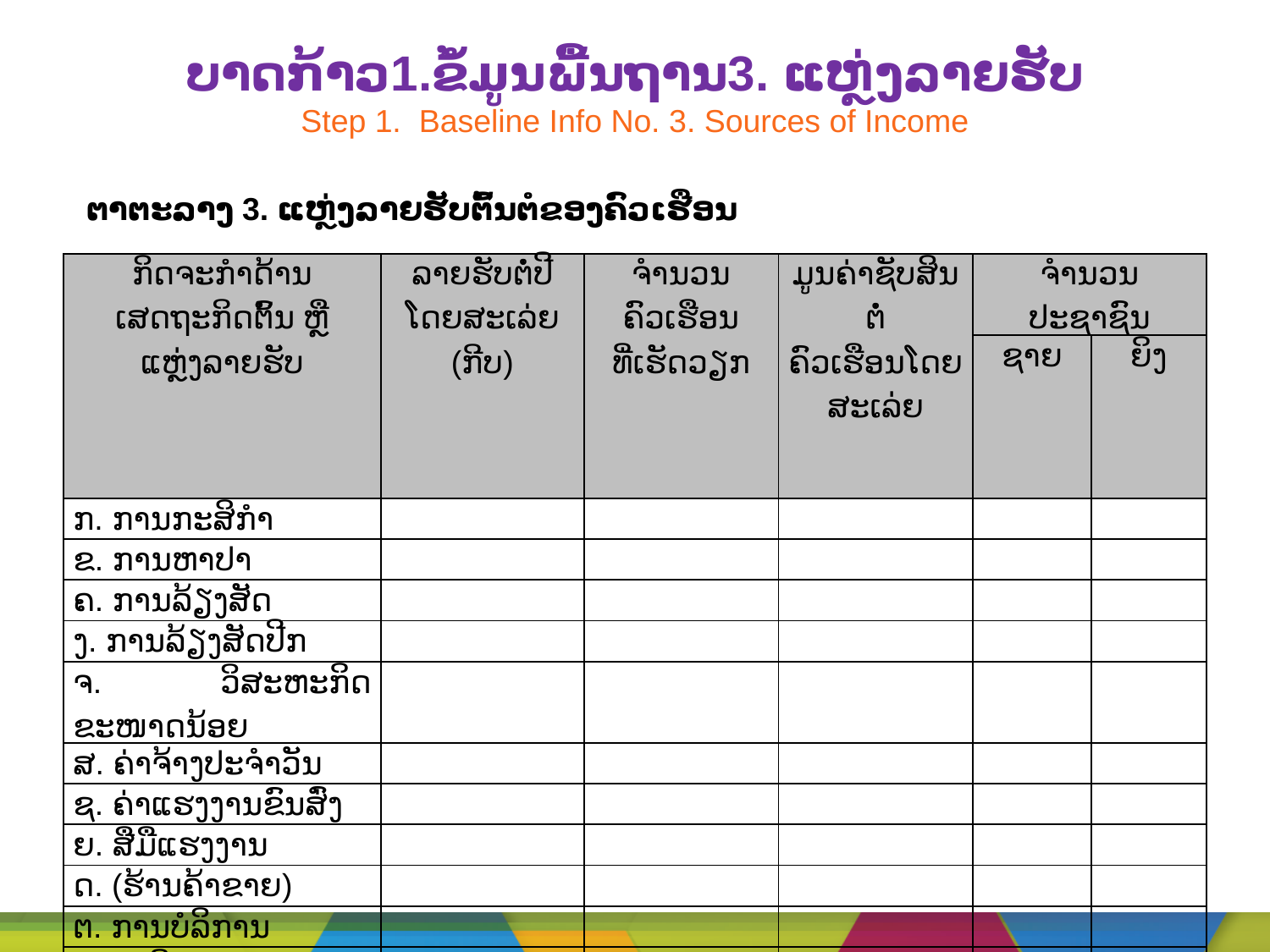

# ບາດກ້າວ1.ຂໍ້ມູນພື້ນຖານ3. ແຫຼ່ງລາຍຮັບ Step 1.  Baseline Info No. 3. Sources of Income
ຕາຕະລາງ 3. ແຫຼ່ງລາຍຮັບຕົ້ນຕໍຂອງຄົວເຮືອນ

| ກິດຈະກຳດ້ານເສດຖະກິດຕົ້ນ ຫຼື ແຫຼ່ງລາຍຮັບ | ລາຍຮັບຕໍ່ປີໂດຍສະເລ່ຍ (ກີບ) | ຈຳນວນຄົວເຮືອນ ທີ່ເຮັດວຽກ | ມູນຄ່າຊັບສິນຕໍ່ ຄົວເຮືອນໂດຍສະເລ່ຍ | ຈຳນວນປະຊາຊົນ |  |
| --- | --- | --- | --- | --- | --- |
|  |  |  |  | ຊາຍ | ຍິງ |
| ກ. ການກະສິກຳ |  |  |  |  |  |
| ຂ. ການຫາປາ |  |  |  |  |  |
| ຄ. ການລ້ຽງສັດ |  |  |  |  |  |
| ງ. ການລ້ຽງສັດປີກ |  |  |  |  |  |
| ຈ. ວິສະຫະກິດຂະໜາດນ້ອຍ |  |  |  |  |  |
| ສ. ຄ່າຈ້າງປະຈຳວັນ |  |  |  |  |  |
| ຊ. ຄ່າແຮງງານຂົນສົ່ງ |  |  |  |  |  |
| ຍ. ສືມືແຮງງານ |  |  |  |  |  |
| ດ. (ຮ້ານຄ້າຂາຍ) |  |  |  |  |  |
| ຕ. ການບໍລິການ |  |  |  |  |  |
| ຖ. ອາຊີບ |  |  |  |  |  |
| ທ. ອື່ນໆ |  |  |  |  |  |